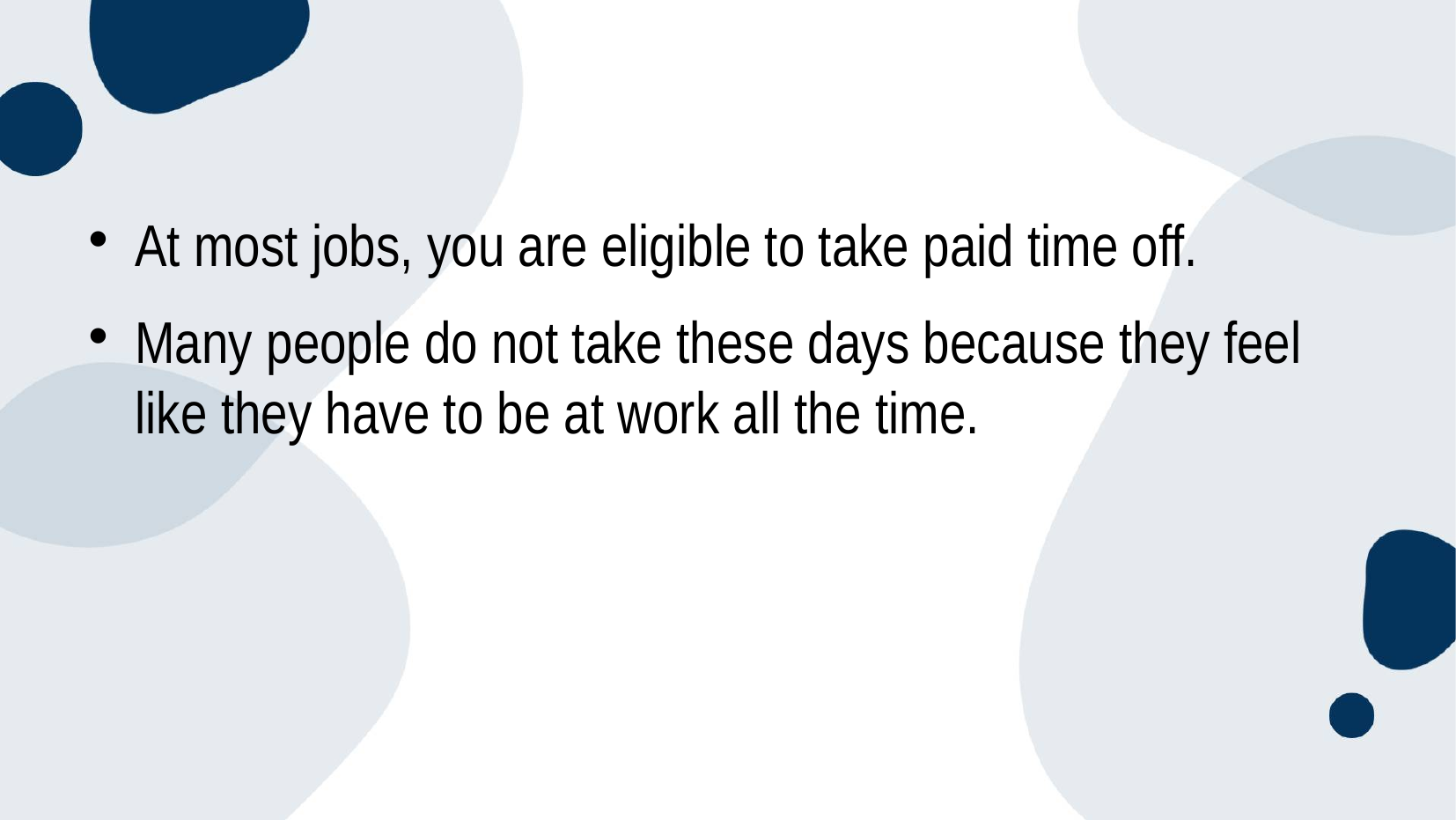

At most jobs, you are eligible to take paid time off.
Many people do not take these days because they feel like they have to be at work all the time.